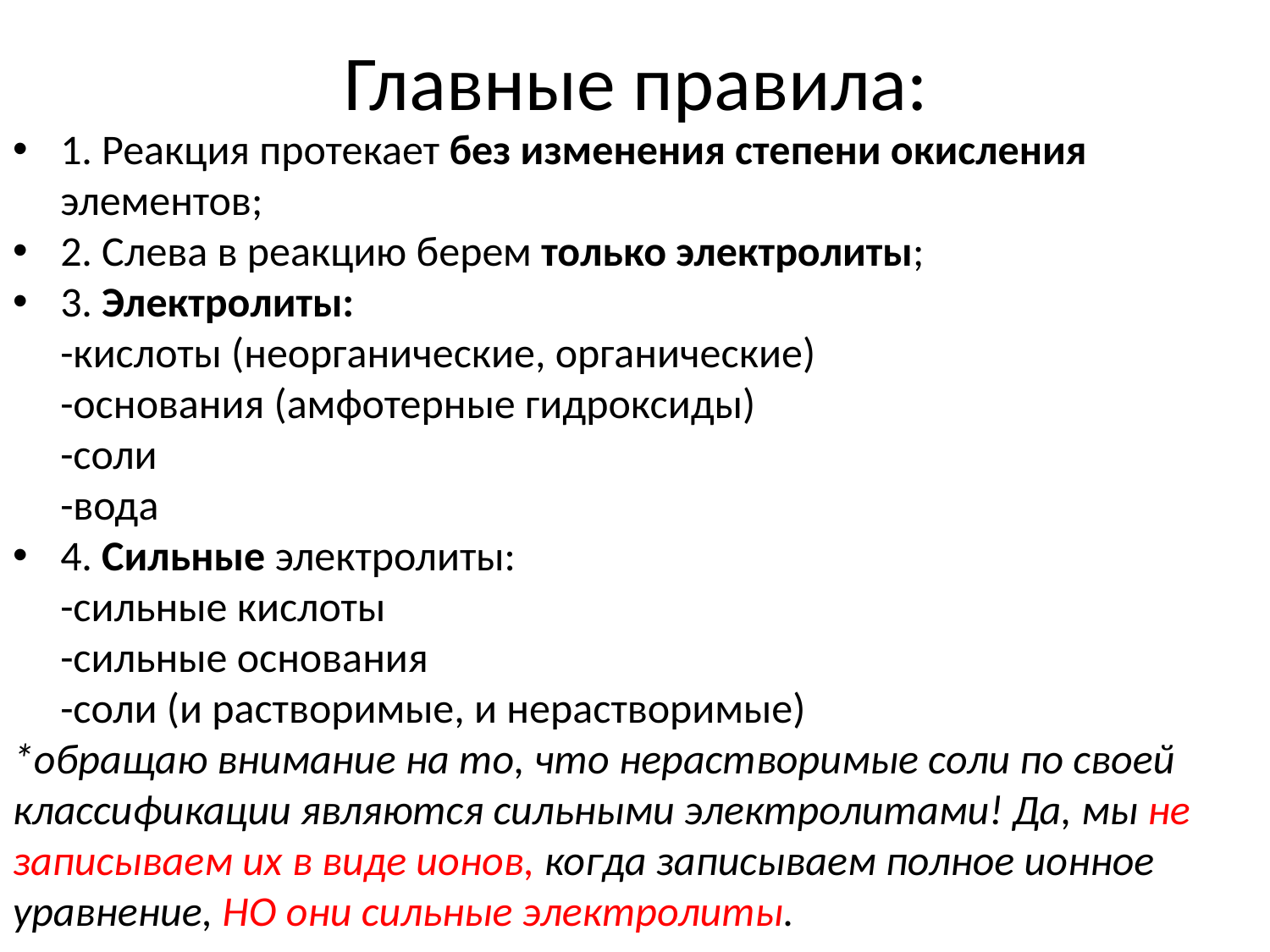

# Главные правила:
1. Реакция протекает без изменения степени окисления элементов;
2. Слева в реакцию берем только электролиты;
3. Электролиты:
-кислоты (неорганические, органические)
-основания (амфотерные гидроксиды)
-соли
-вода
4. Сильные электролиты:
-сильные кислоты
-сильные основания
-соли (и растворимые, и нерастворимые)
*обращаю внимание на то, что нерастворимые соли по своей классификации являются сильными электролитами! Да, мы не записываем их в виде ионов, когда записываем полное ионное уравнение, НО они сильные электролиты.